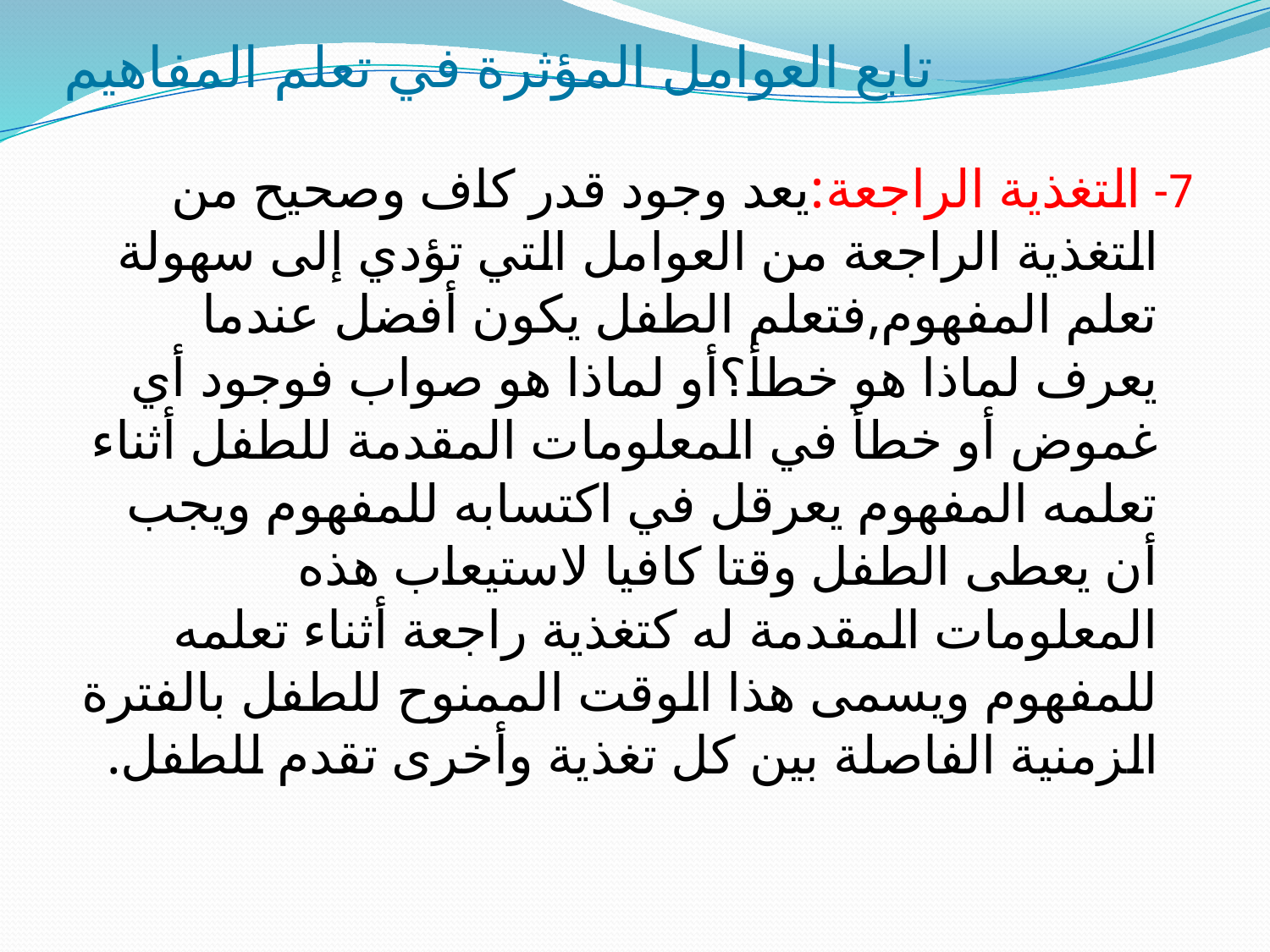

# تابع العوامل المؤثرة في تعلم المفاهيم
7- التغذية الراجعة:يعد وجود قدر كاف وصحيح من التغذية الراجعة من العوامل التي تؤدي إلى سهولة تعلم المفهوم,فتعلم الطفل يكون أفضل عندما يعرف لماذا هو خطأ؟أو لماذا هو صواب فوجود أي غموض أو خطأ في المعلومات المقدمة للطفل أثناء تعلمه المفهوم يعرقل في اكتسابه للمفهوم ويجب أن يعطى الطفل وقتا كافيا لاستيعاب هذه المعلومات المقدمة له كتغذية راجعة أثناء تعلمه للمفهوم ويسمى هذا الوقت الممنوح للطفل بالفترة الزمنية الفاصلة بين كل تغذية وأخرى تقدم للطفل.